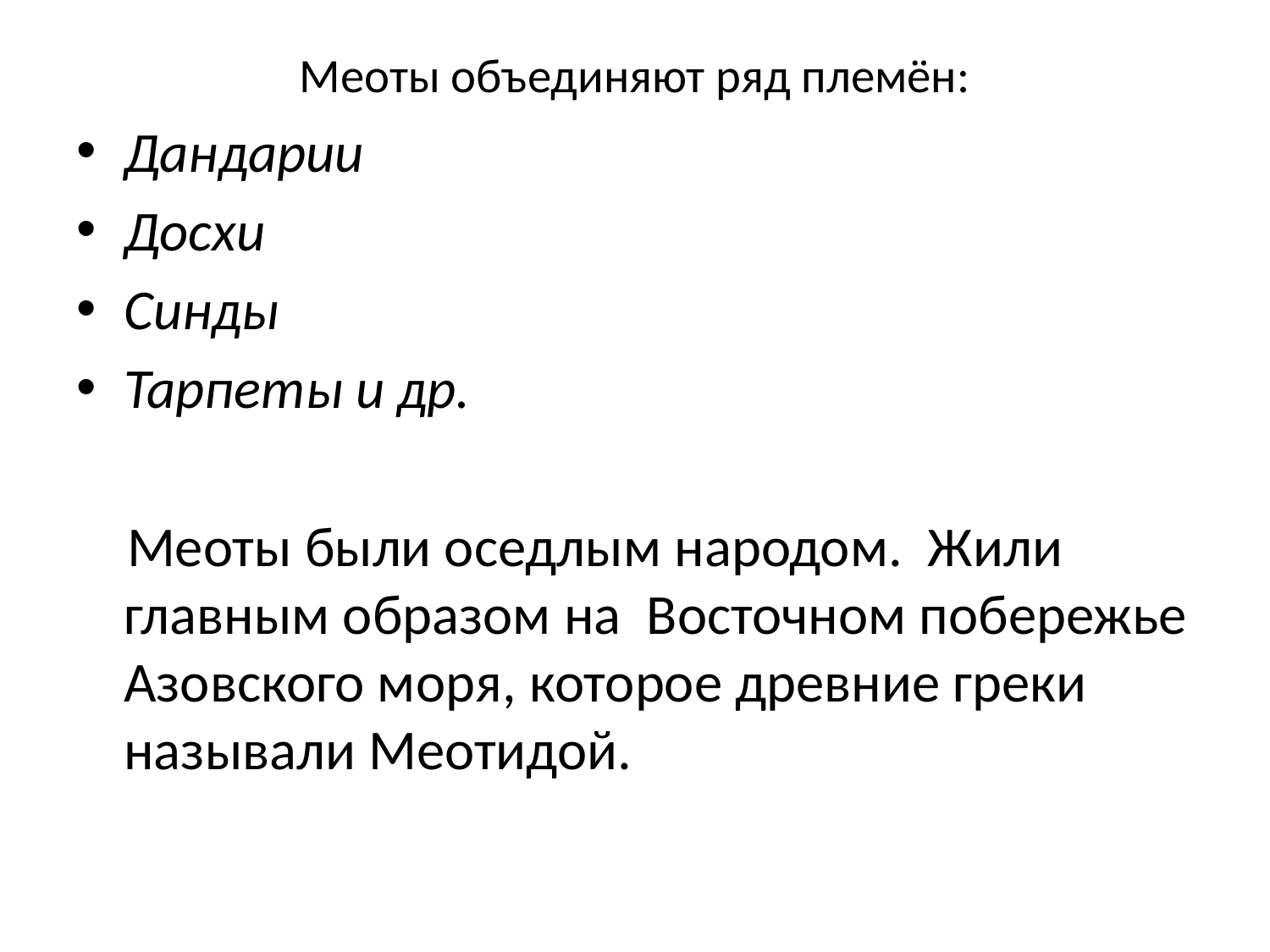

# Меоты объединяют ряд племён:
Дандарии
Досхи
Синды
Тарпеты и др.

    Меоты были оседлым народом.  Жили главным образом на  Восточном побережье Азовского моря, которое древние греки называли Меотидой.